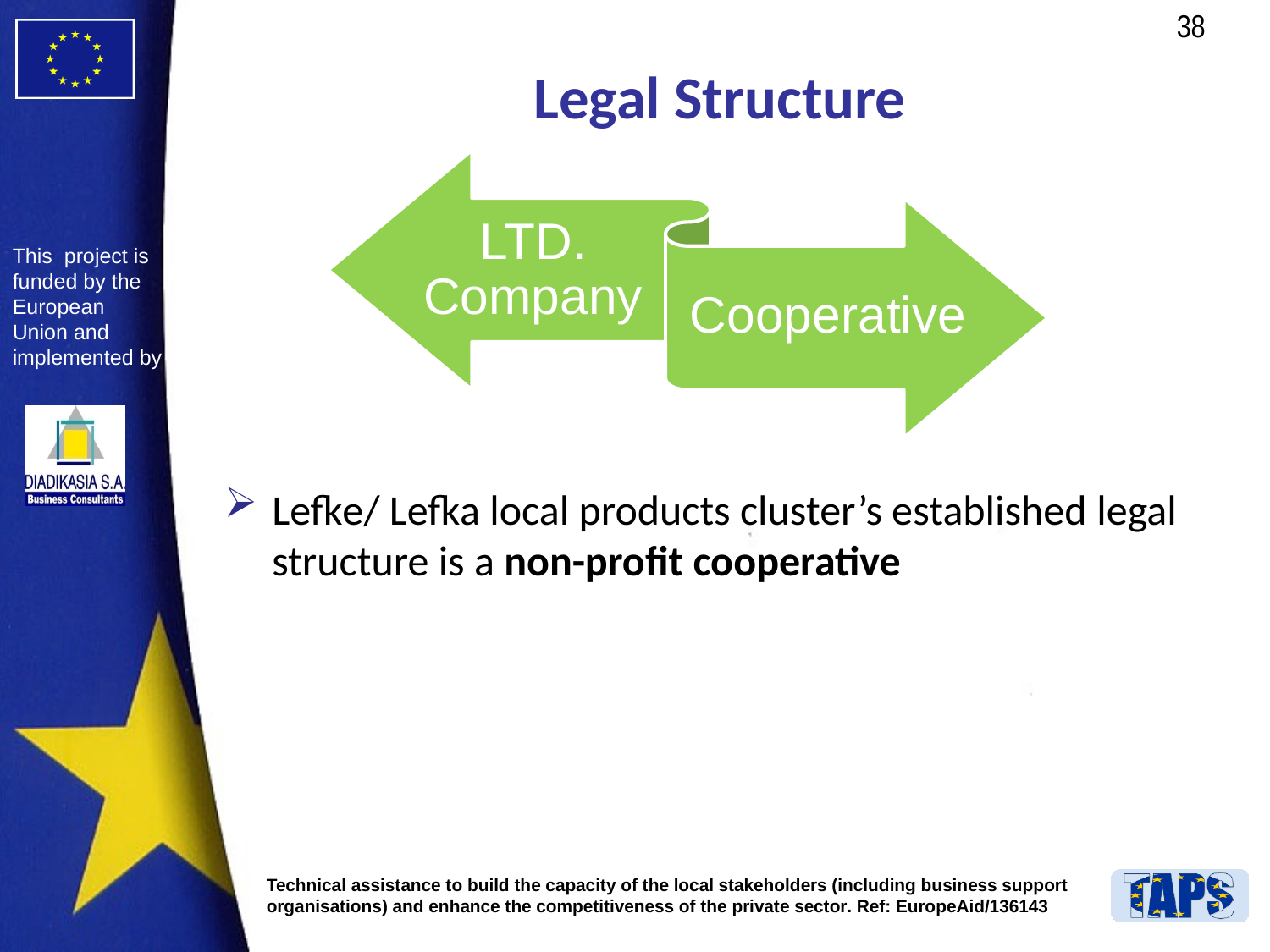

# Legal Structure
LTD. Company
Cooperative
Lefke/ Lefka local products cluster’s established legal structure is a non-profit cooperative